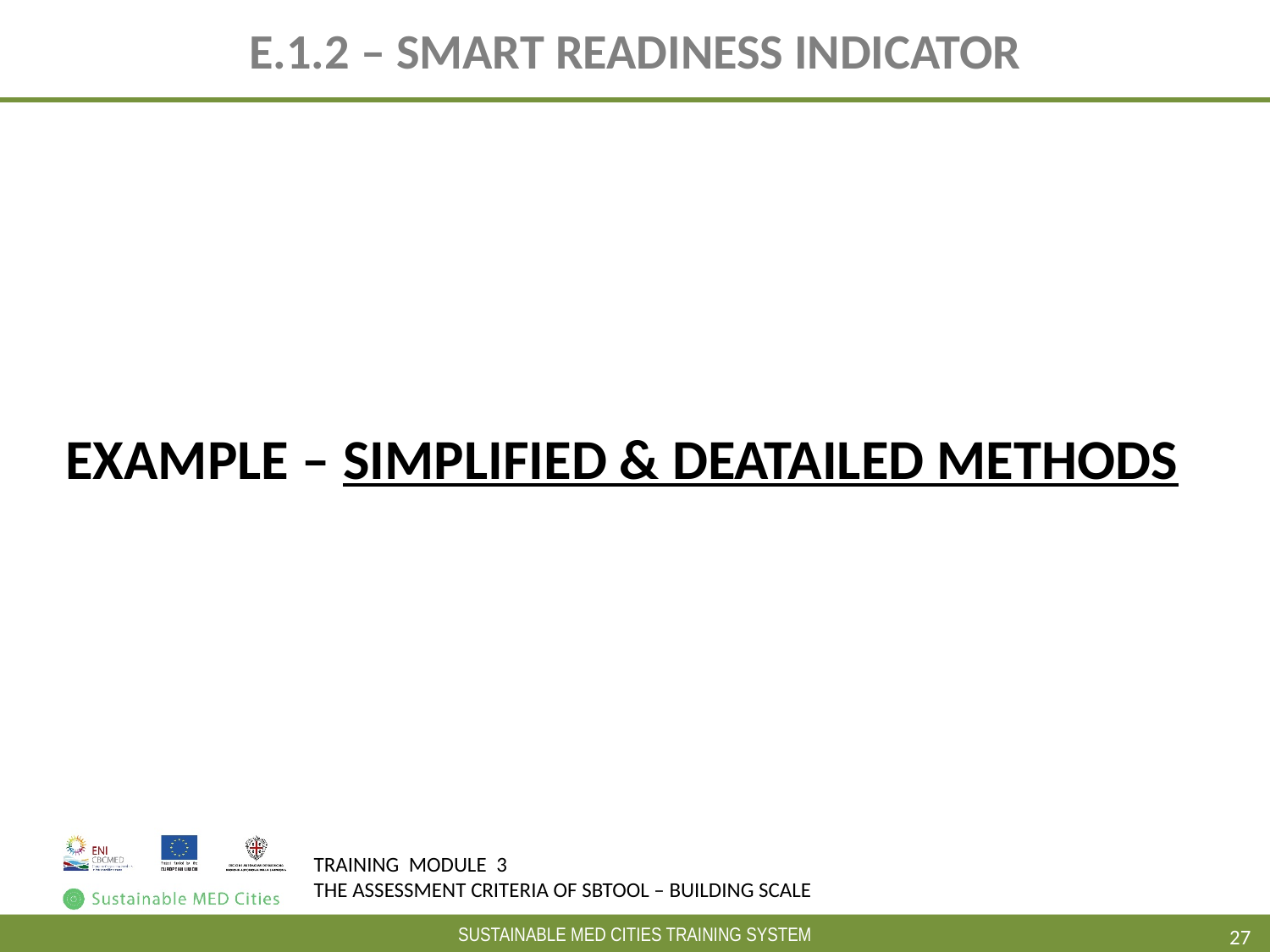

# E.1.2 – SMART READINESS INDICATOR

EXAMPLE – SIMPLIFIED & DEATAILED METHODS

27